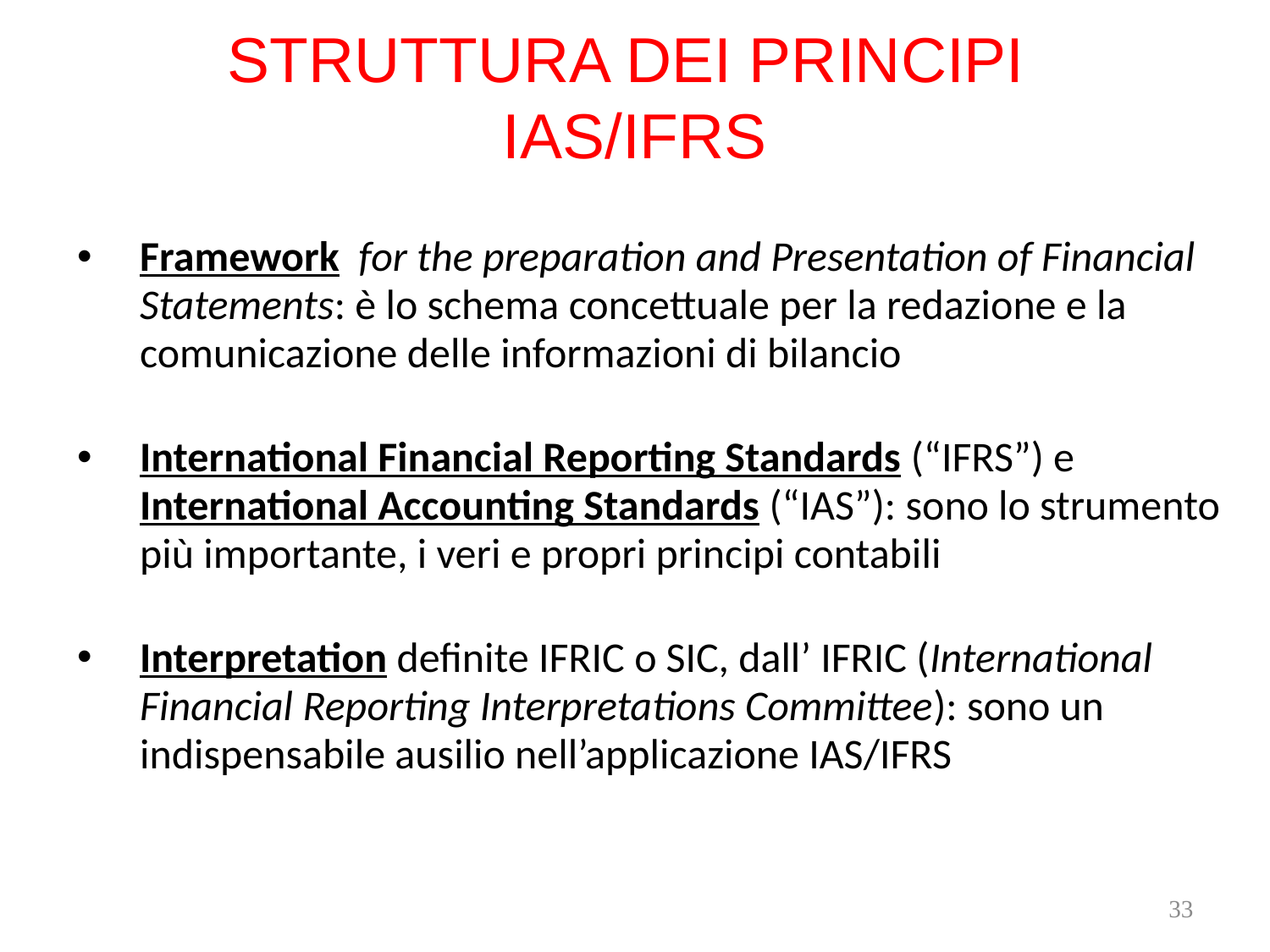

# STRUTTURA DEI PRINCIPI IAS/IFRS
Framework  for the preparation and Presentation of Financial Statements: è lo schema concettuale per la redazione e la comunicazione delle informazioni di bilancio

International Financial Reporting Standards (“IFRS”) e International Accounting Standards (“IAS”): sono lo strumento più importante, i veri e propri principi contabili

Interpretation definite IFRIC o SIC, dall’ IFRIC (International Financial Reporting Interpretations Committee): sono un indispensabile ausilio nell’applicazione IAS/IFRS
33